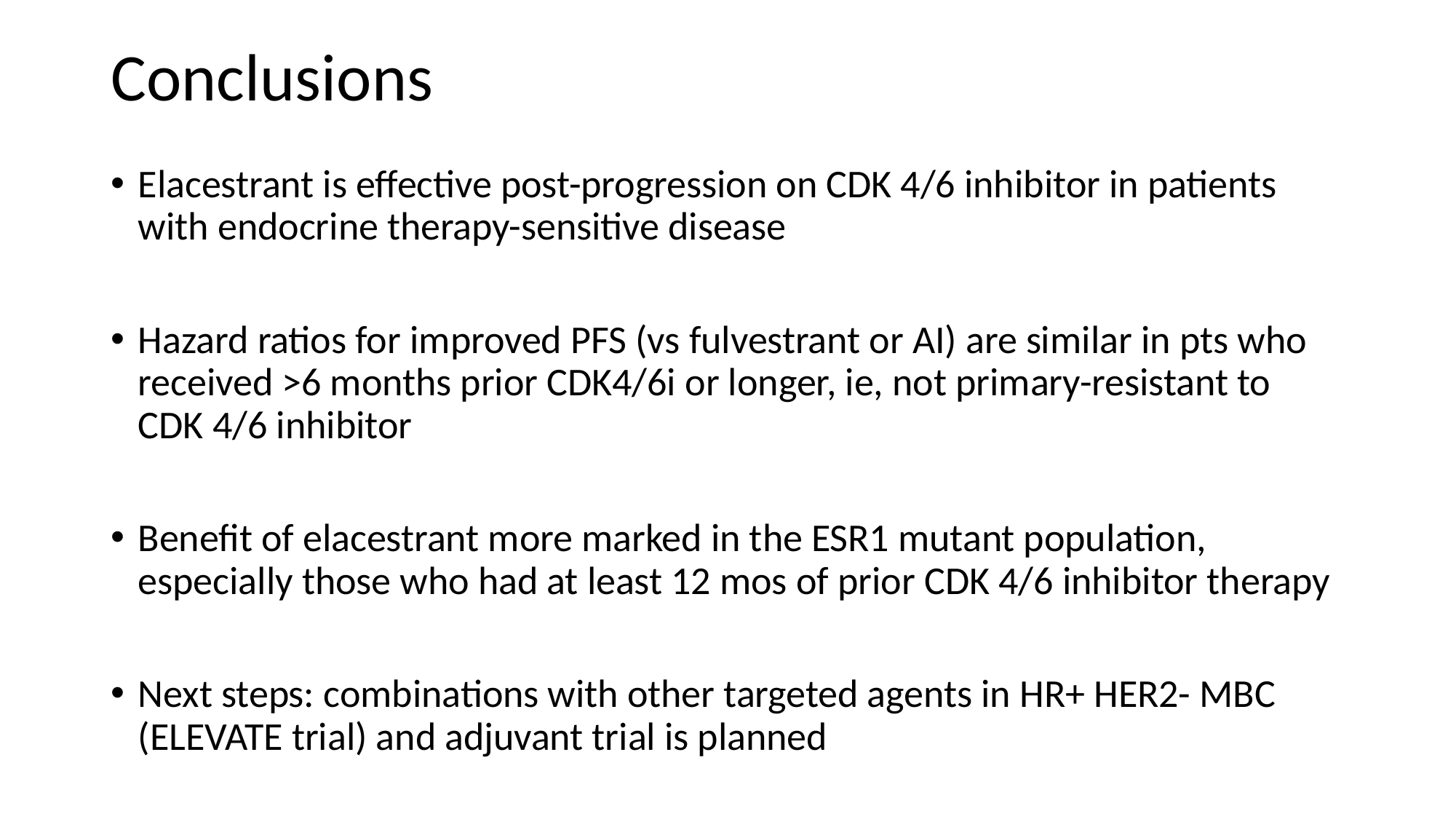

# Conclusions
Elacestrant is effective post-progression on CDK 4/6 inhibitor in patients with endocrine therapy-sensitive disease

Hazard ratios for improved PFS (vs fulvestrant or AI) are similar in pts who received >6 months prior CDK4/6i or longer, ie, not primary-resistant to CDK 4/6 inhibitor

Benefit of elacestrant more marked in the ESR1 mutant population, especially those who had at least 12 mos of prior CDK 4/6 inhibitor therapy

Next steps: combinations with other targeted agents in HR+ HER2- MBC (ELEVATE trial) and adjuvant trial is planned